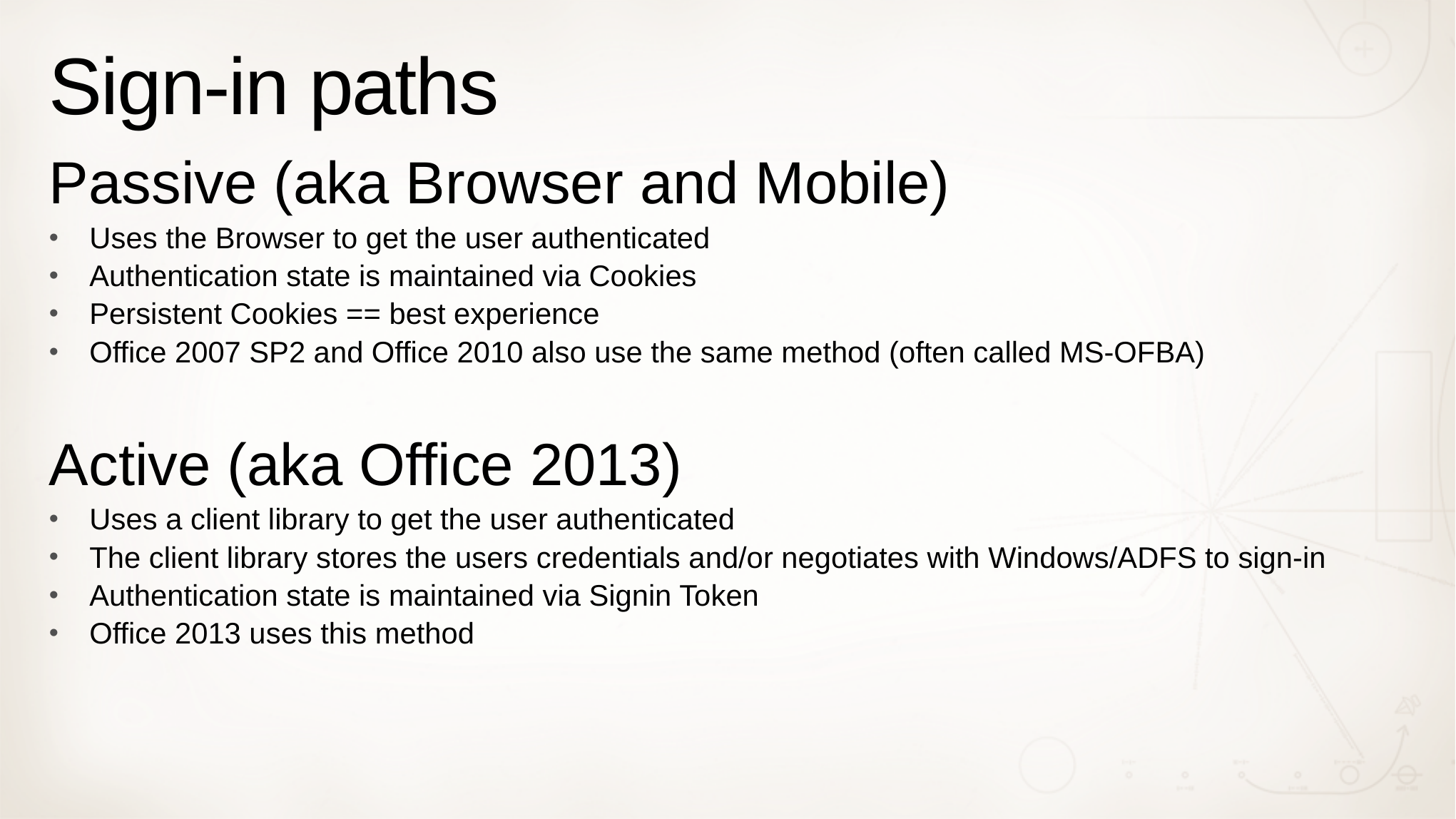

# Sign-in paths
Passive (aka Browser and Mobile)
Uses the Browser to get the user authenticated
Authentication state is maintained via Cookies
Persistent Cookies == best experience
Office 2007 SP2 and Office 2010 also use the same method (often called MS-OFBA)

Active (aka Office 2013)
Uses a client library to get the user authenticated
The client library stores the users credentials and/or negotiates with Windows/ADFS to sign-in
Authentication state is maintained via Signin Token
Office 2013 uses this method